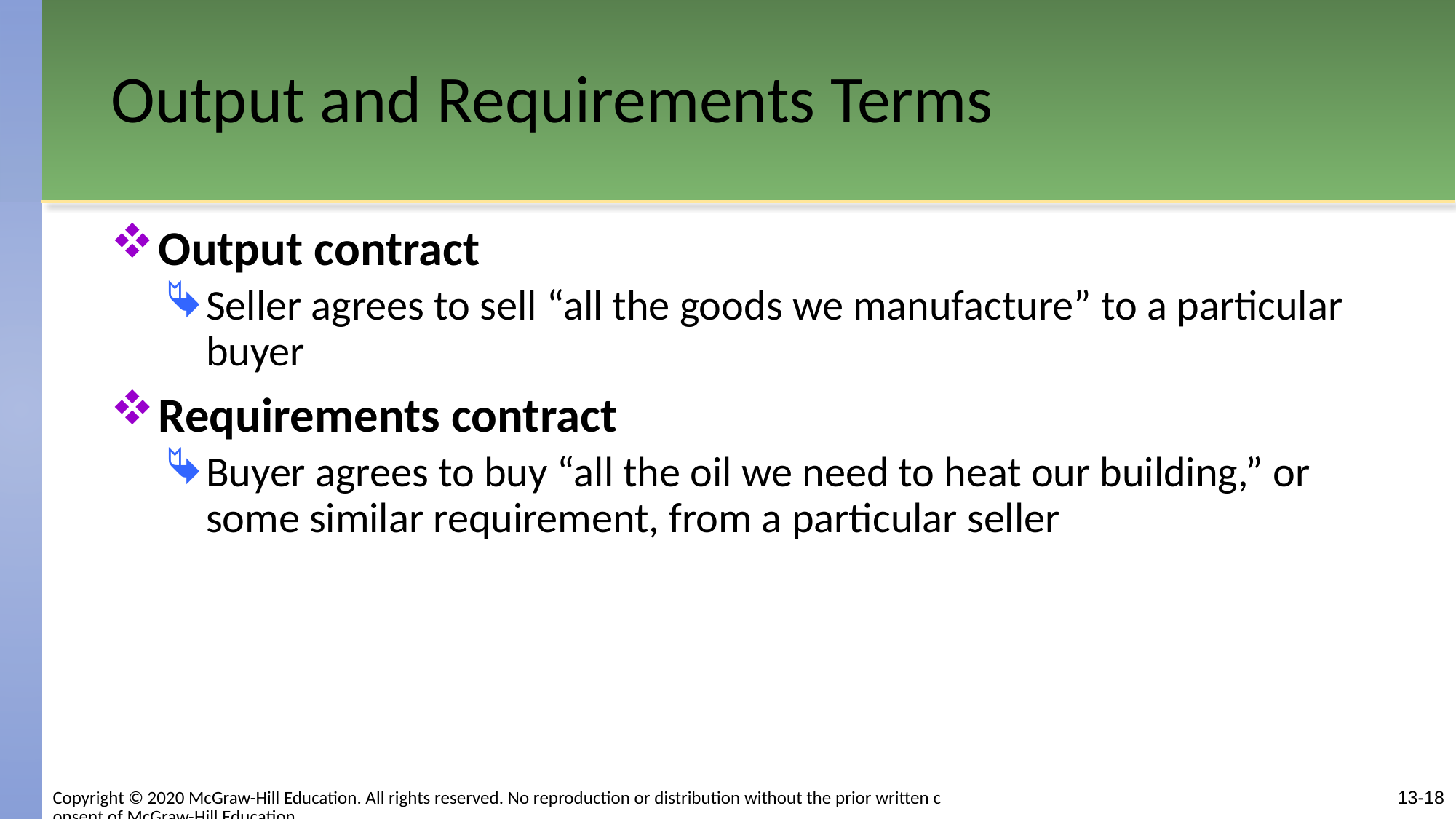

# Output and Requirements Terms
Output contract
Seller agrees to sell “all the goods we manufacture” to a particular buyer
Requirements contract
Buyer agrees to buy “all the oil we need to heat our building,” or some similar requirement, from a particular seller
Copyright © 2020 McGraw-Hill Education. All rights reserved. No reproduction or distribution without the prior written consent of McGraw-Hill Education.
13-18